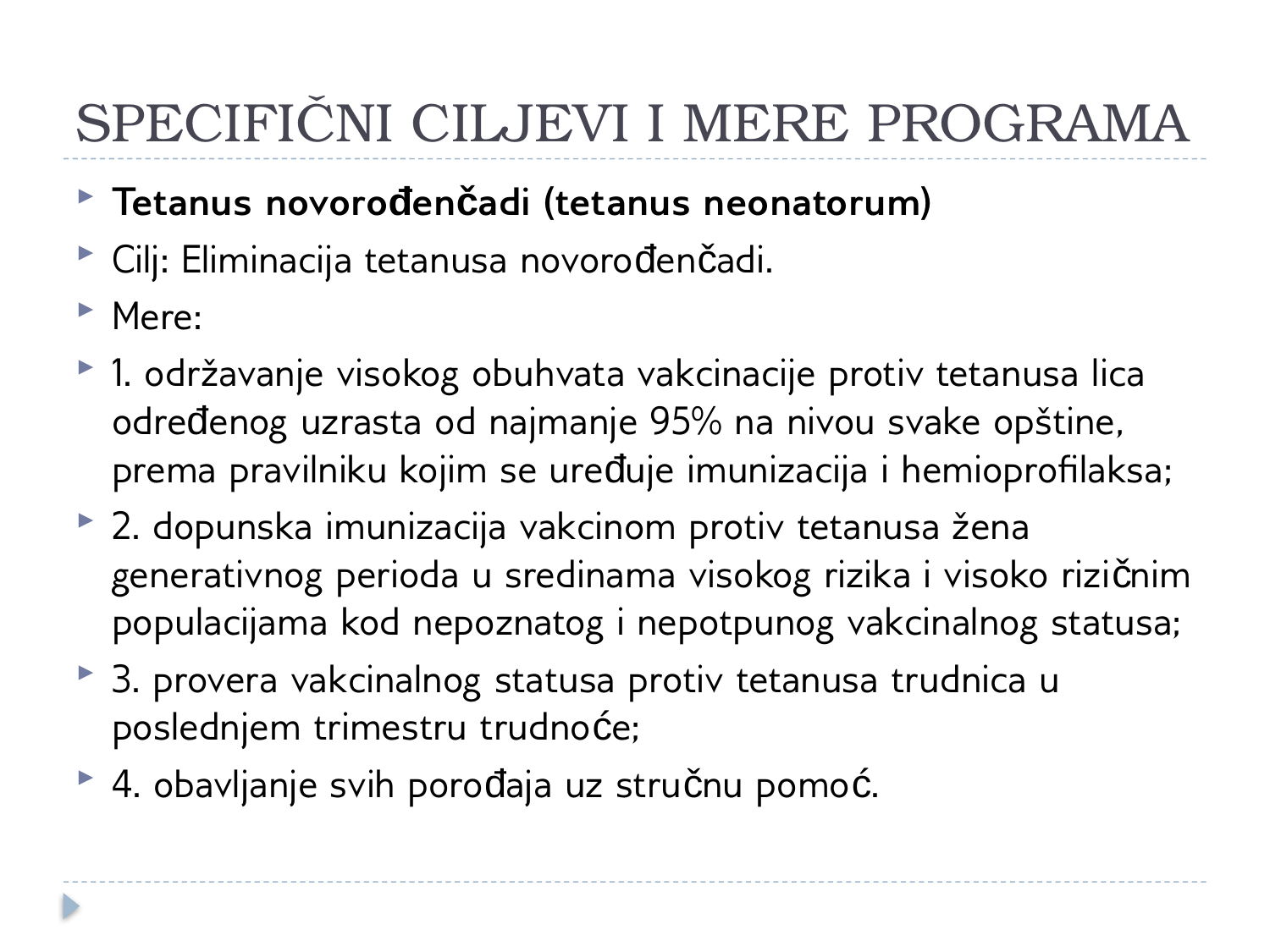

# SPECIFIČNI CILJEVI I MERE PROGRAMA
Tetanus novorođenčadi (tetanus neonatorum)
Cilj: Eliminacija tetanusa novorođenčadi.
Mere:
1. održavanje visokog obuhvata vakcinacije protiv tetanusa lica određenog uzrasta od najmanje 95% na nivou svake opštine, prema pravilniku kojim se uređuje imunizacija i hemioprofilaksa;
2. dopunska imunizacija vakcinom protiv tetanusa žena generativnog perioda u sredinama visokog rizika i visoko rizičnim populacijama kod nepoznatog i nepotpunog vakcinalnog statusa;
3. provera vakcinalnog statusa protiv tetanusa trudnica u poslednjem trimestru trudnoće;
4. obavljanje svih porođaja uz stručnu pomoć.